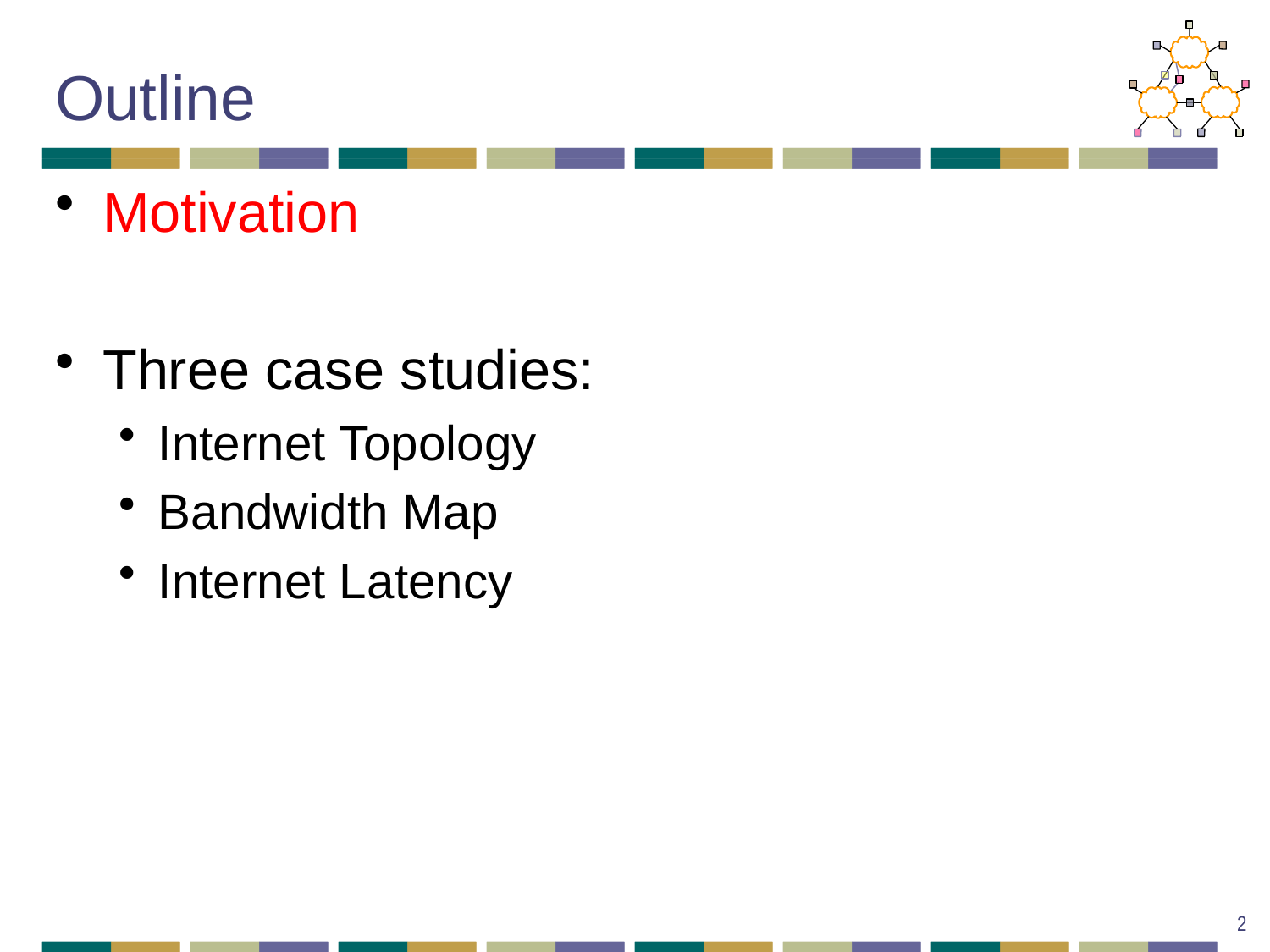

# Outline
Motivation

Three case studies:
Internet Topology
Bandwidth Map
Internet Latency
2